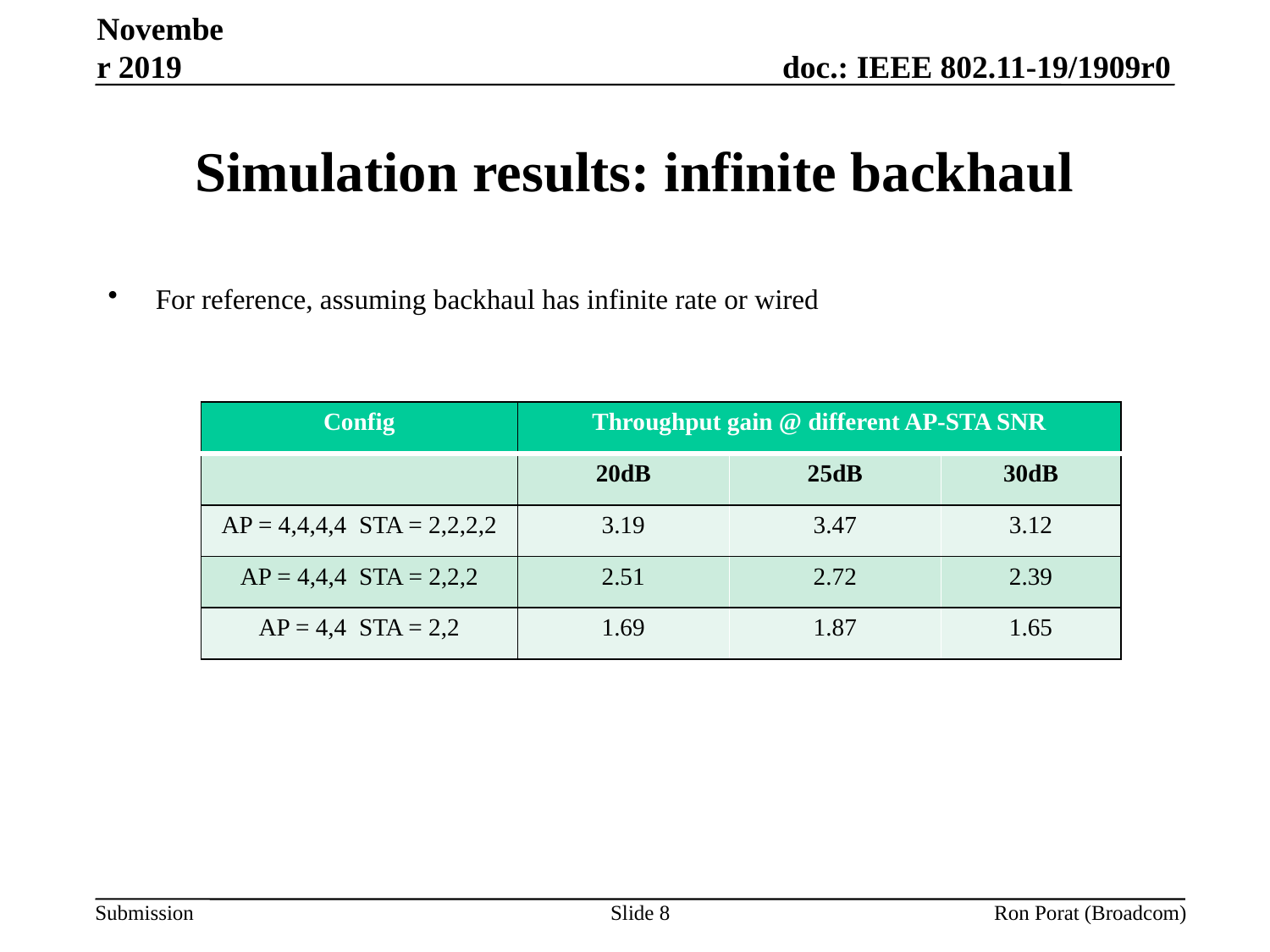

November 2019
# Simulation results: infinite backhaul
For reference, assuming backhaul has infinite rate or wired
| Config | Throughput gain @ different AP-STA SNR |  |  |
| --- | --- | --- | --- |
|  | 20dB | 25dB | 30dB |
| AP = 4,4,4,4 STA = 2,2,2,2 | 3.19 | 3.47 | 3.12 |
| AP = 4,4,4 STA = 2,2,2 | 2.51 | 2.72 | 2.39 |
| AP = 4,4 STA = 2,2 | 1.69 | 1.87 | 1.65 |
Slide 8
Ron Porat (Broadcom)